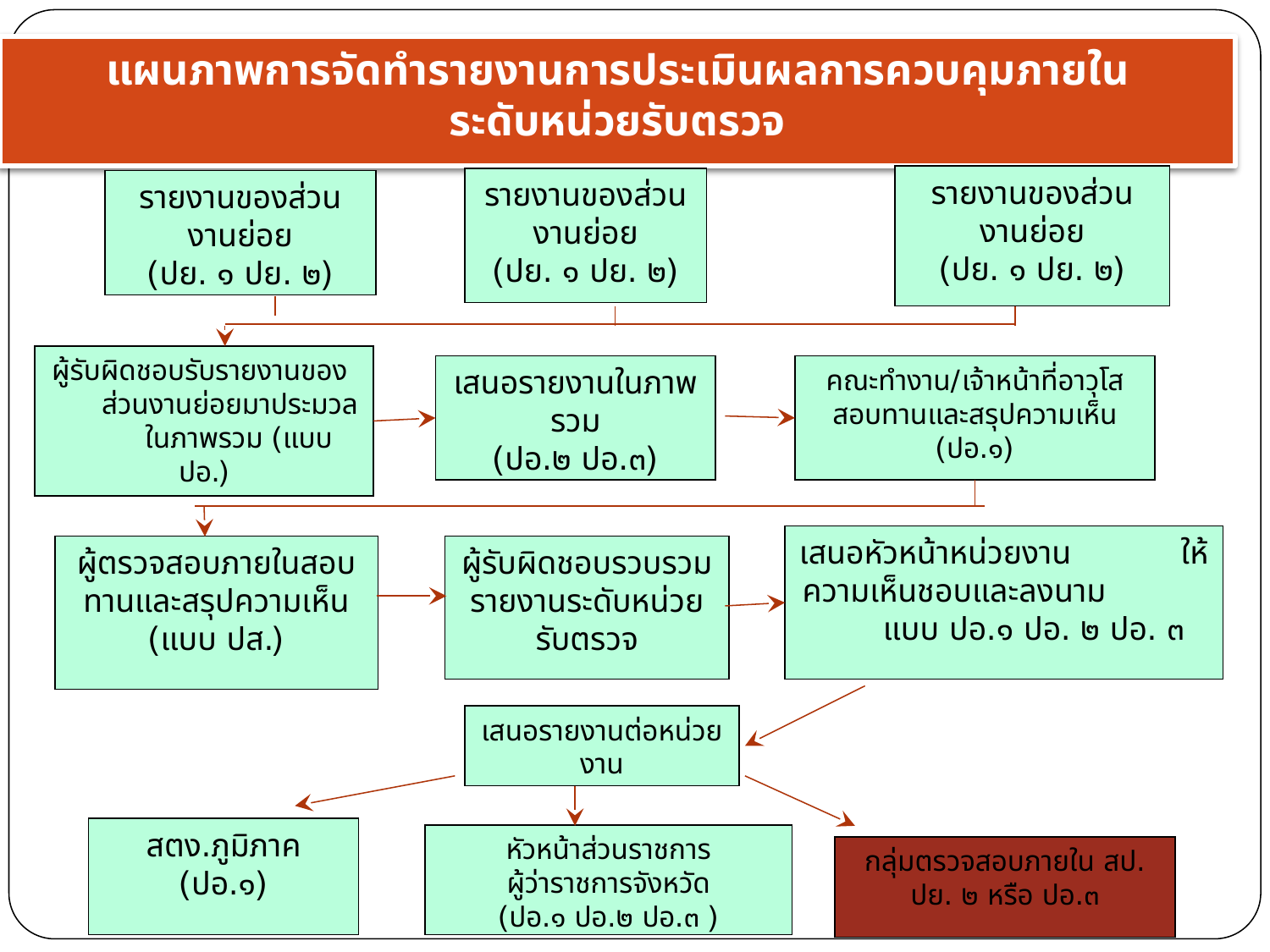

แผนภาพการจัดทำรายงานการประเมินผลการควบคุมภายใน
ระดับหน่วยรับตรวจ
รายงานของส่วนงานย่อย
(ปย. ๑ ปย. ๒)
รายงานของส่วนงานย่อย
(ปย. ๑ ปย. ๒)
รายงานของส่วนงานย่อย
(ปย. ๑ ปย. ๒)
ผู้รับผิดชอบรับรายงานของ        ส่วนงานย่อยมาประมวล         ในภาพรวม (แบบ ปอ.)
เสนอรายงานในภาพรวม
(ปอ.๒ ปอ.๓)
คณะทำงาน/เจ้าหน้าที่อาวุโสสอบทานและสรุปความเห็น
(ปอ.๑)
เสนอหัวหน้าหน่วยงาน           ให้ความเห็นชอบและลงนาม                 แบบ ปอ.๑ ปอ. ๒ ปอ. ๓
ผู้ตรวจสอบภายในสอบทานและสรุปความเห็น
(แบบ ปส.)
ผู้รับผิดชอบรวบรวมรายงานระดับหน่วยรับตรวจ
เสนอรายงานต่อหน่วยงาน
สตง.ภูมิภาค
(ปอ.๑)
หัวหน้าส่วนราชการ
ผู้ว่าราชการจังหวัด
(ปอ.๑ ปอ.๒ ปอ.๓ )

กลุ่มตรวจสอบภายใน สป.
ปย. ๒ หรือ ปอ.๓